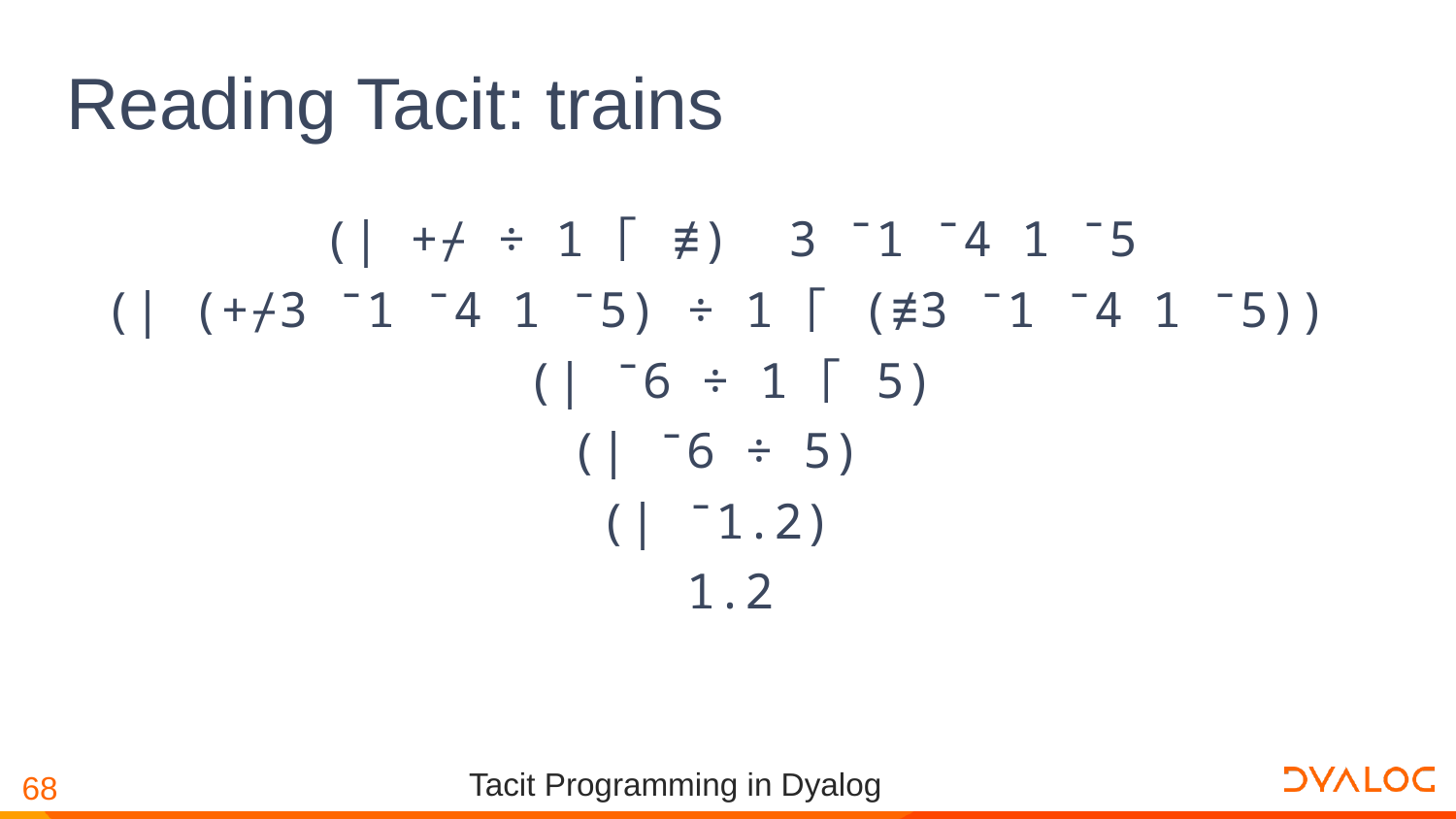

# Reading Tacit: trains
(| +⌿ ÷ 1 ⌈ ≢)  3 ¯1 ¯4 1 ¯5
(| (+⌿3 ¯1 ¯4 1 ¯5) ÷ 1 ⌈ (≢3 ¯1 ¯4 1 ¯5))
(| ¯6 ÷ 1 ⌈ 5)
(| ¯6 ÷ 5)
(| ¯1.2)
1.2